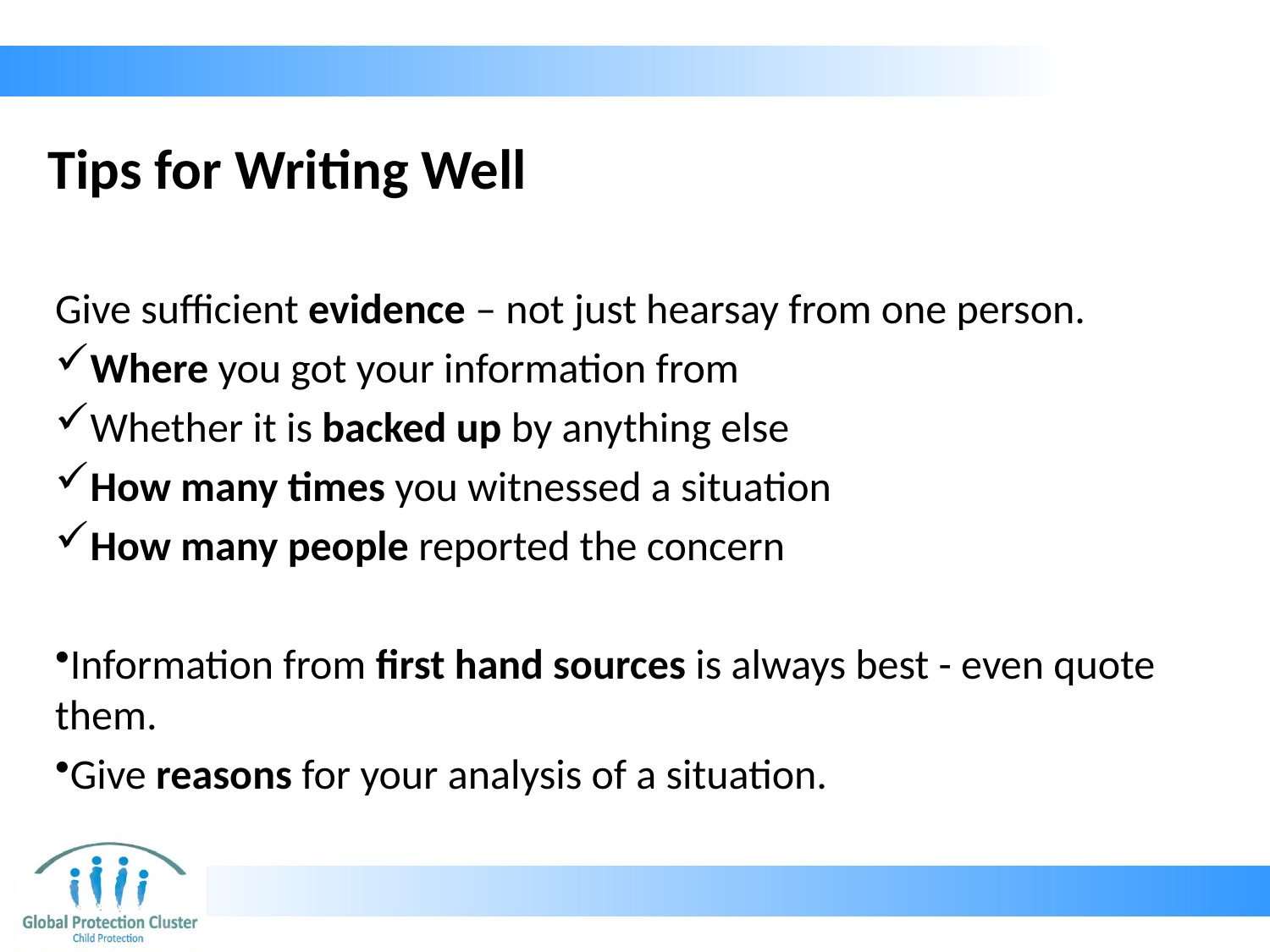

# Tips for Writing Well

Give sufficient evidence – not just hearsay from one person.
Where you got your information from
Whether it is backed up by anything else
How many times you witnessed a situation
How many people reported the concern

Information from first hand sources is always best - even quote them.
Give reasons for your analysis of a situation.